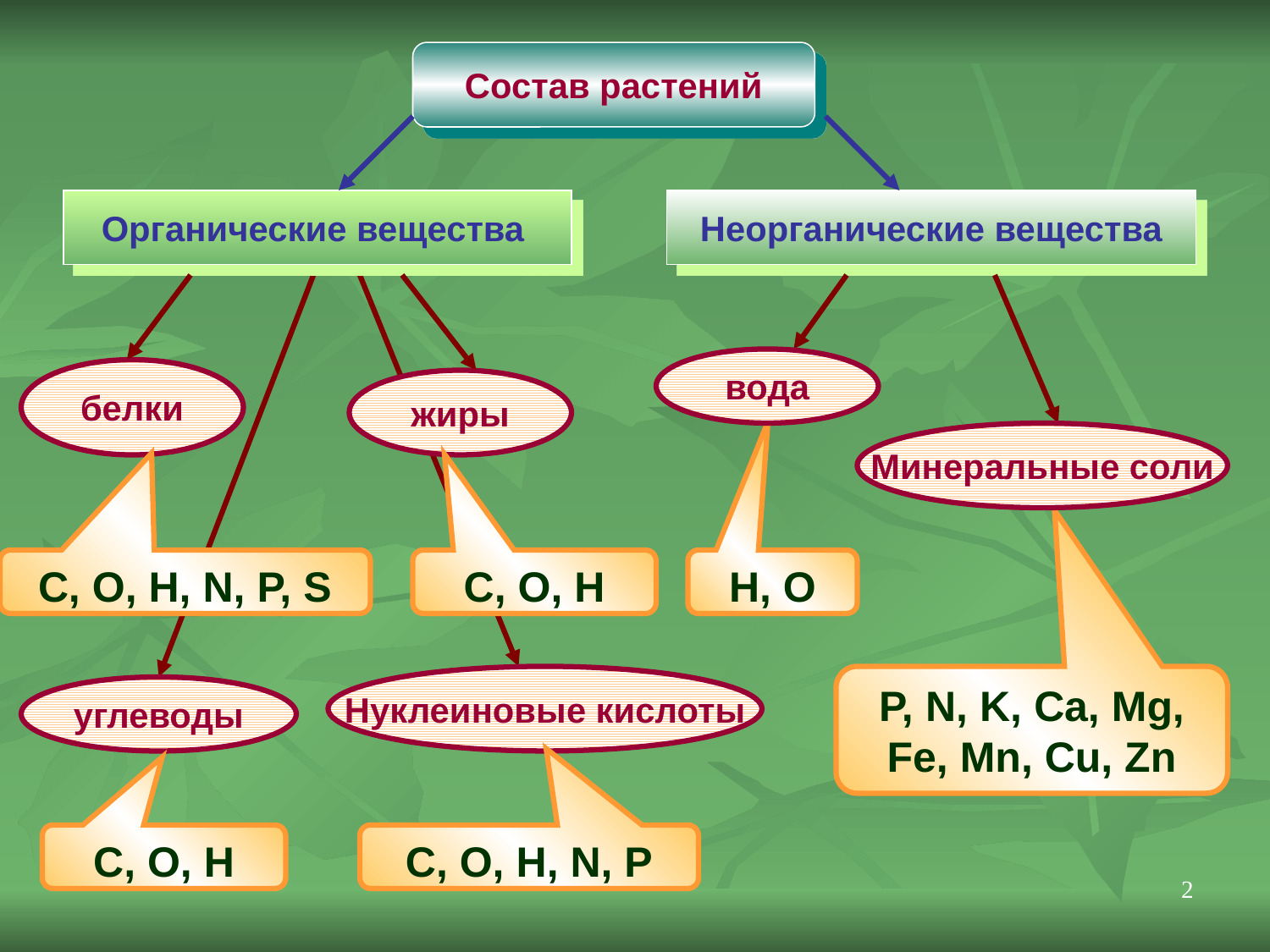

Состав растений

Органические вещества
Неорганические вещества

вода
белки
жиры
Минеральные соли
C, O, H, N, P, S
C, O, H
H, O
Нуклеиновые кислоты
P, N, K, Ca, Mg, Fe, Mn, Cu, Zn
углеводы
C, O, H
C, O, H, N, P
2